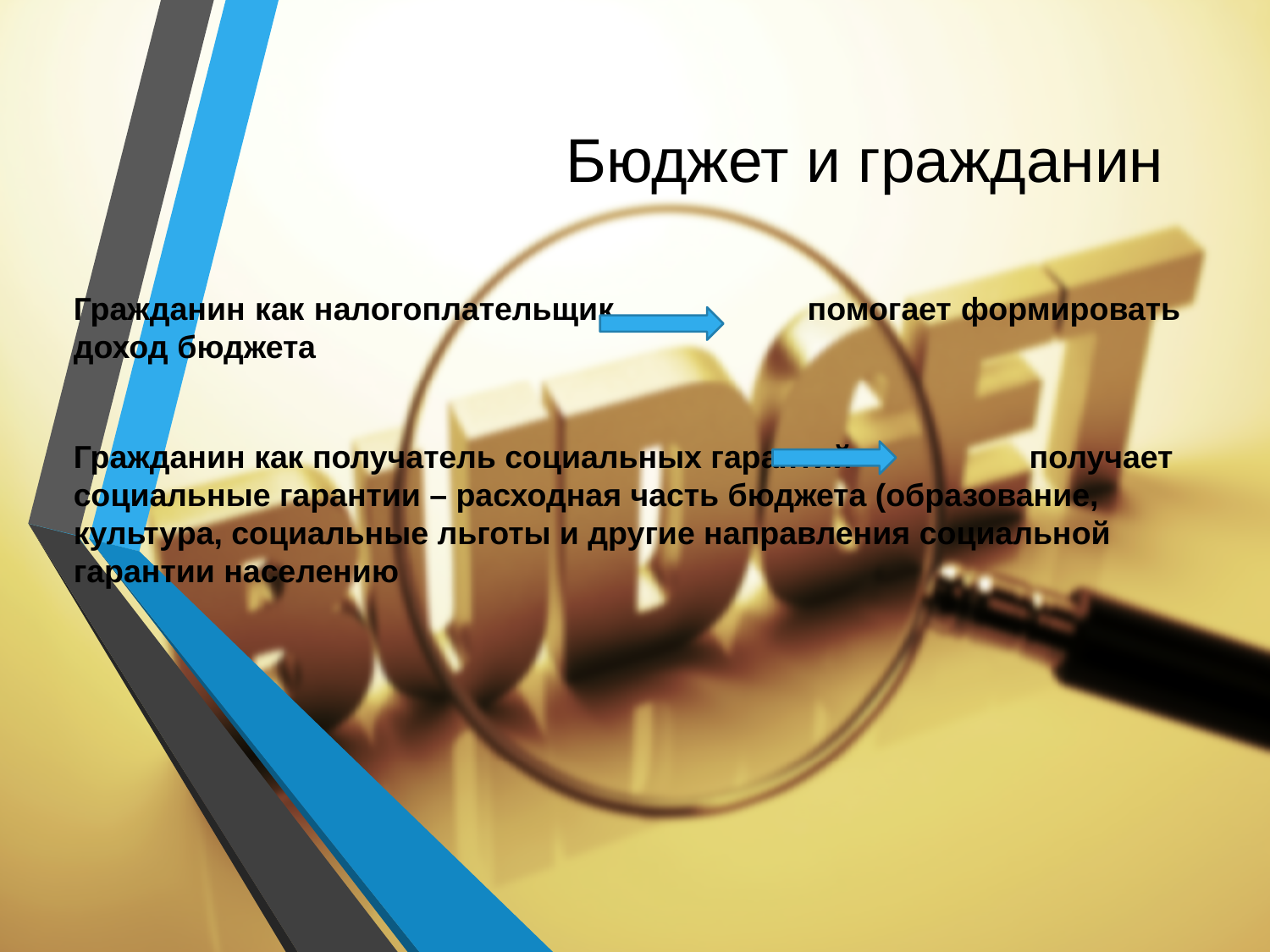

# Бюджет и гражданин
Гражданин как налогоплательщик                    помогает формировать доход бюджета

Гражданин как получатель социальных гарантий                    получает социальные гарантии – расходная часть бюджета (образование, культура, социальные льготы и другие направления социальной гарантии населению